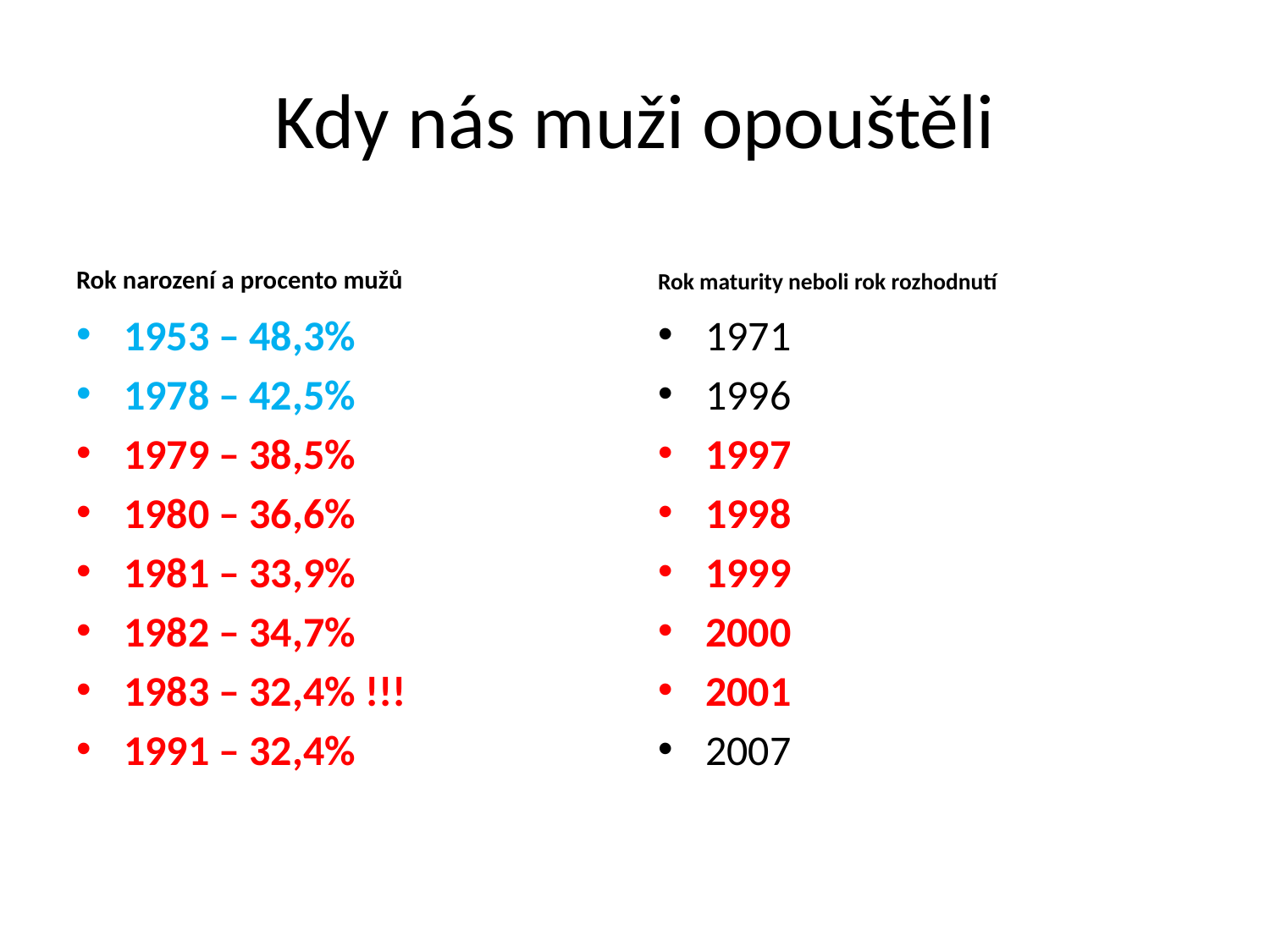

# Kdy nás muži opouštěli

Rok narození a procento mužů

Rok maturity neboli rok rozhodnutí

1953 – 48,3%
1978 – 42,5%
1979 – 38,5%
1980 – 36,6%
1981 – 33,9%
1982 – 34,7%
1983 – 32,4% !!!
1991 – 32,4%

1971
1996
1997
1998
1999
2000
2001
2007